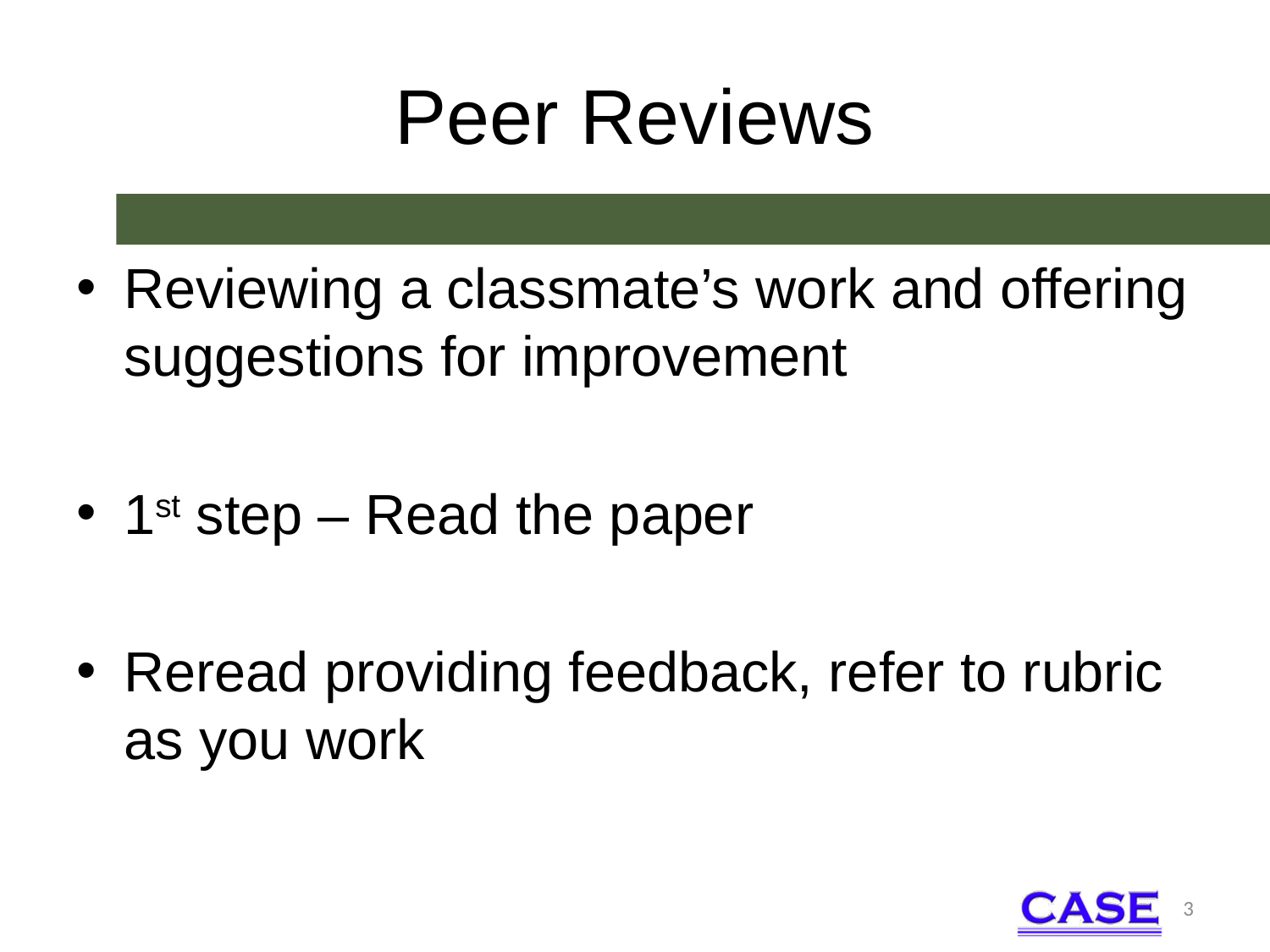

# Peer Reviews
Reviewing a classmate’s work and offering suggestions for improvement

1st step – Read the paper

Reread providing feedback, refer to rubric as you work
3